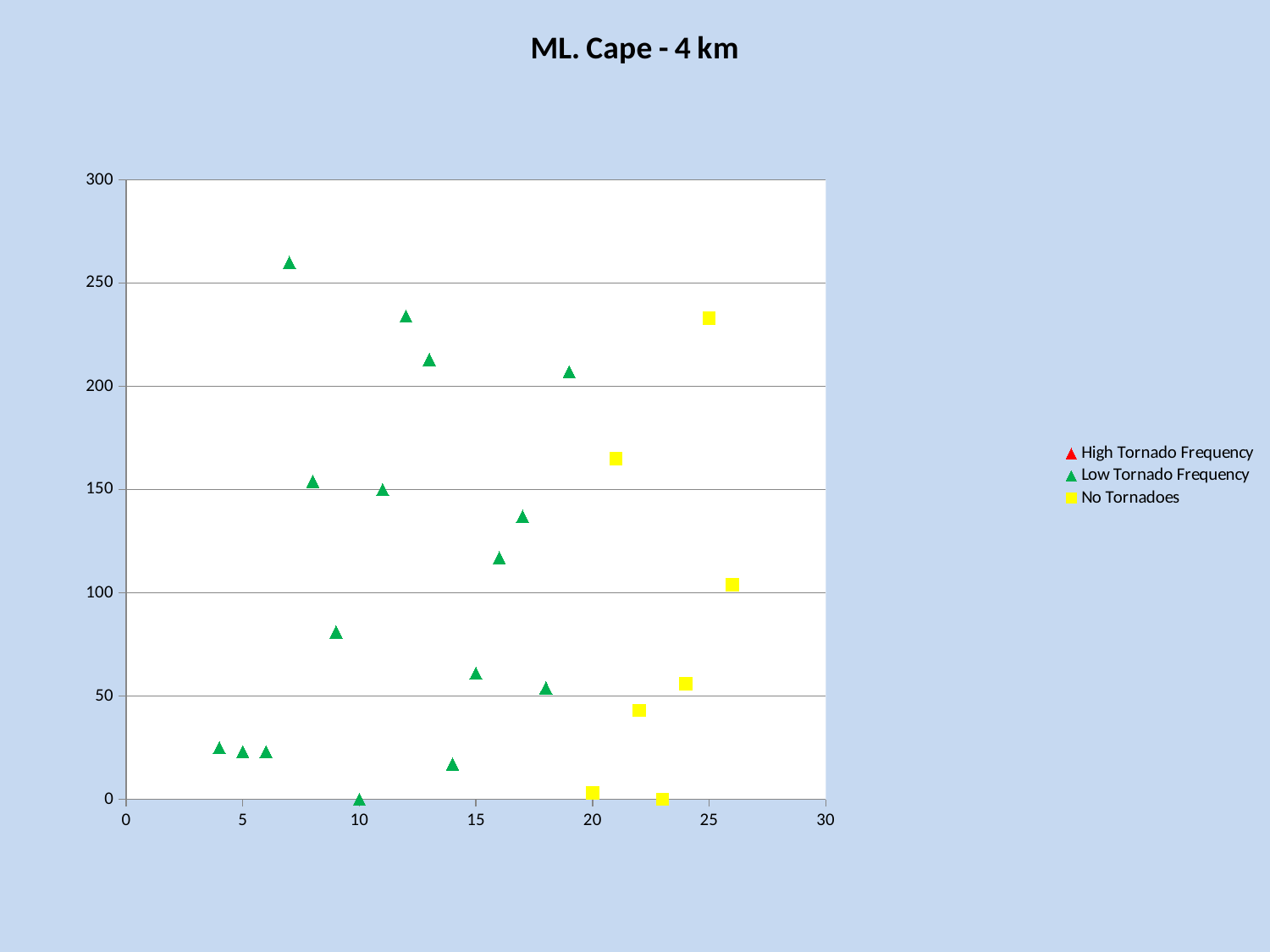

### Chart: ML. Cape - 4 km

| Category |  |  |  |
|---|---|---|---|